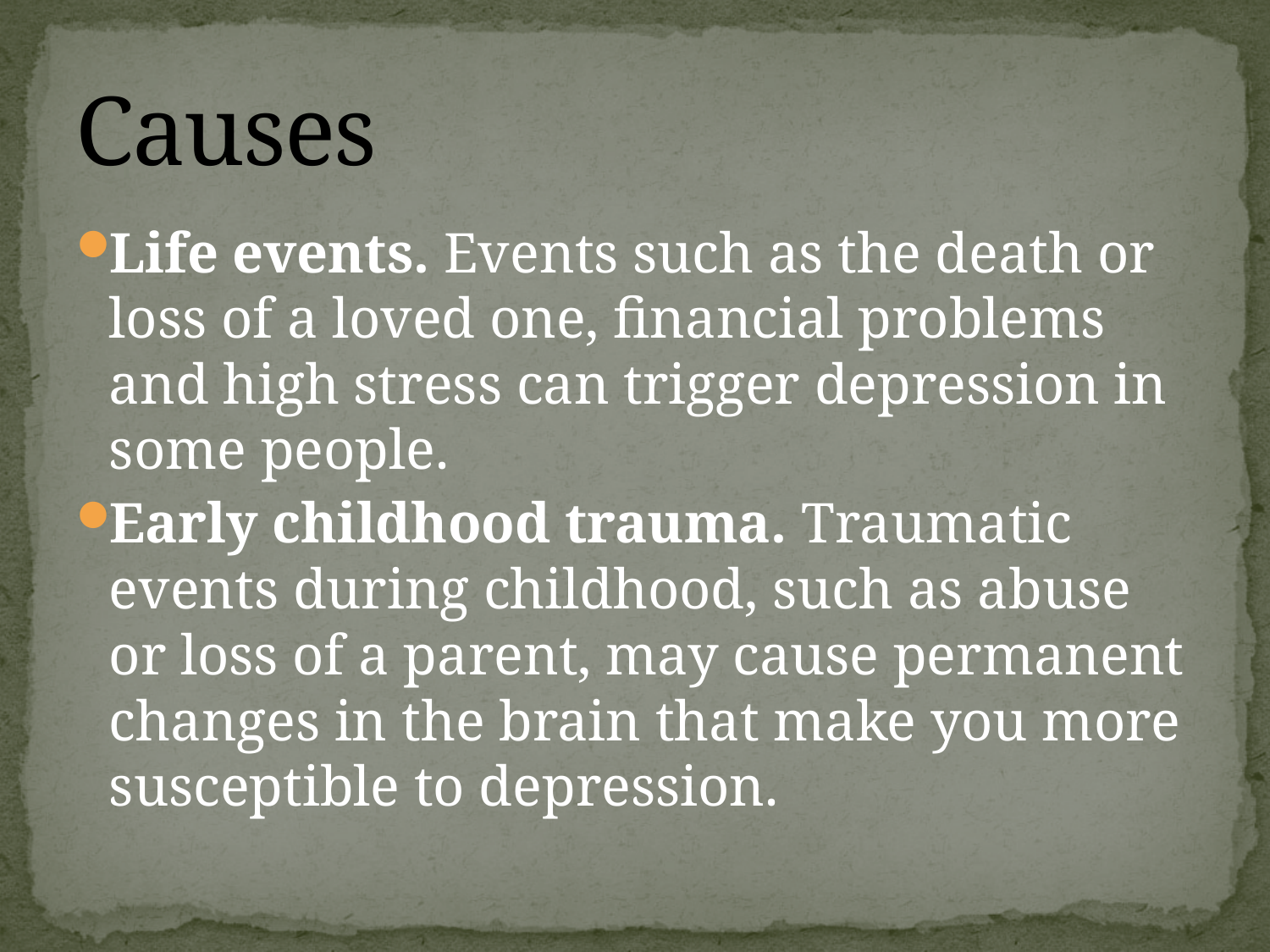

# Causes
Life events. Events such as the death or loss of a loved one, financial problems and high stress can trigger depression in some people.
Early childhood trauma. Traumatic events during childhood, such as abuse or loss of a parent, may cause permanent changes in the brain that make you more susceptible to depression.